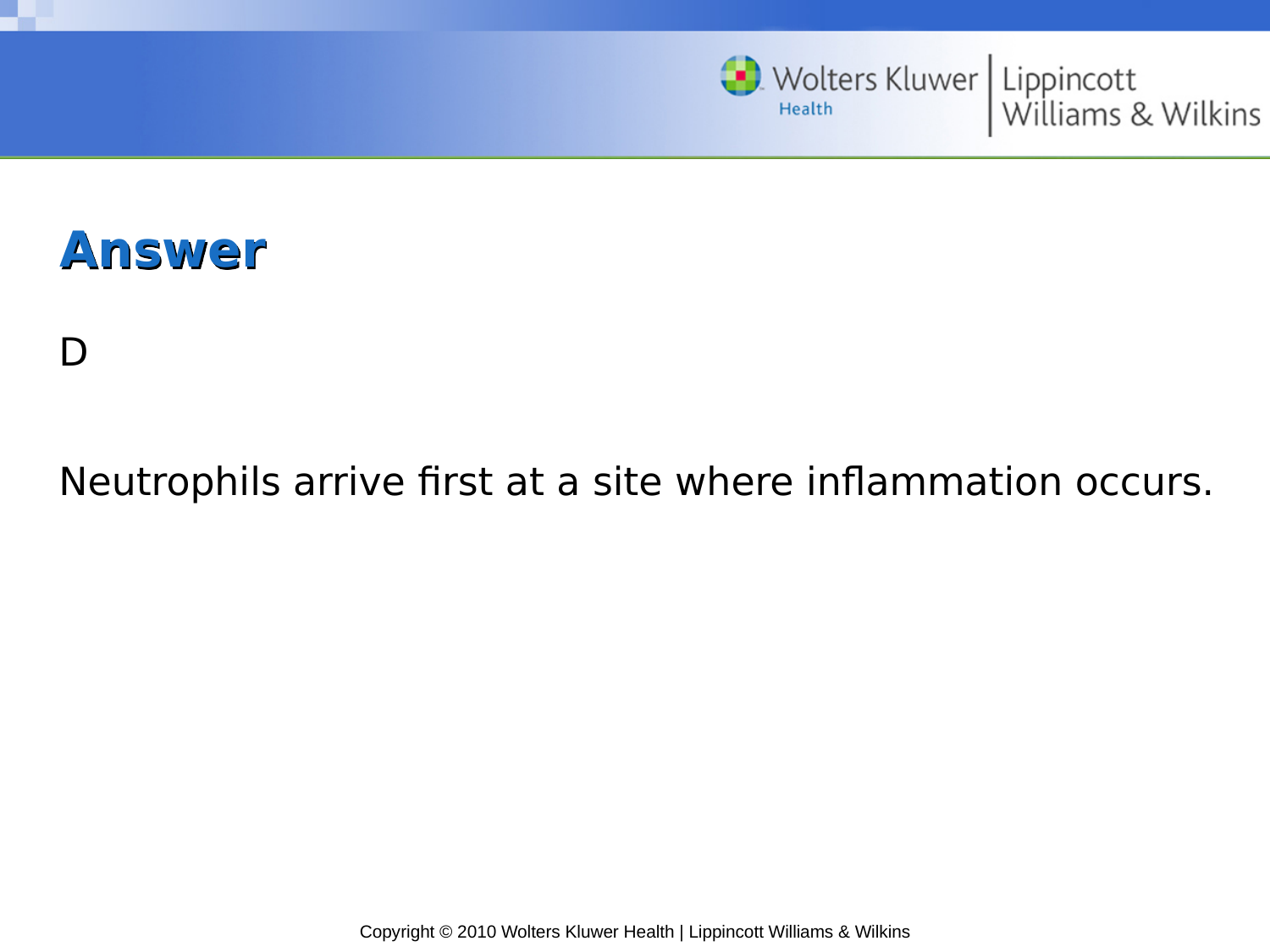

# Answer
D

Neutrophils arrive first at a site where inflammation occurs.